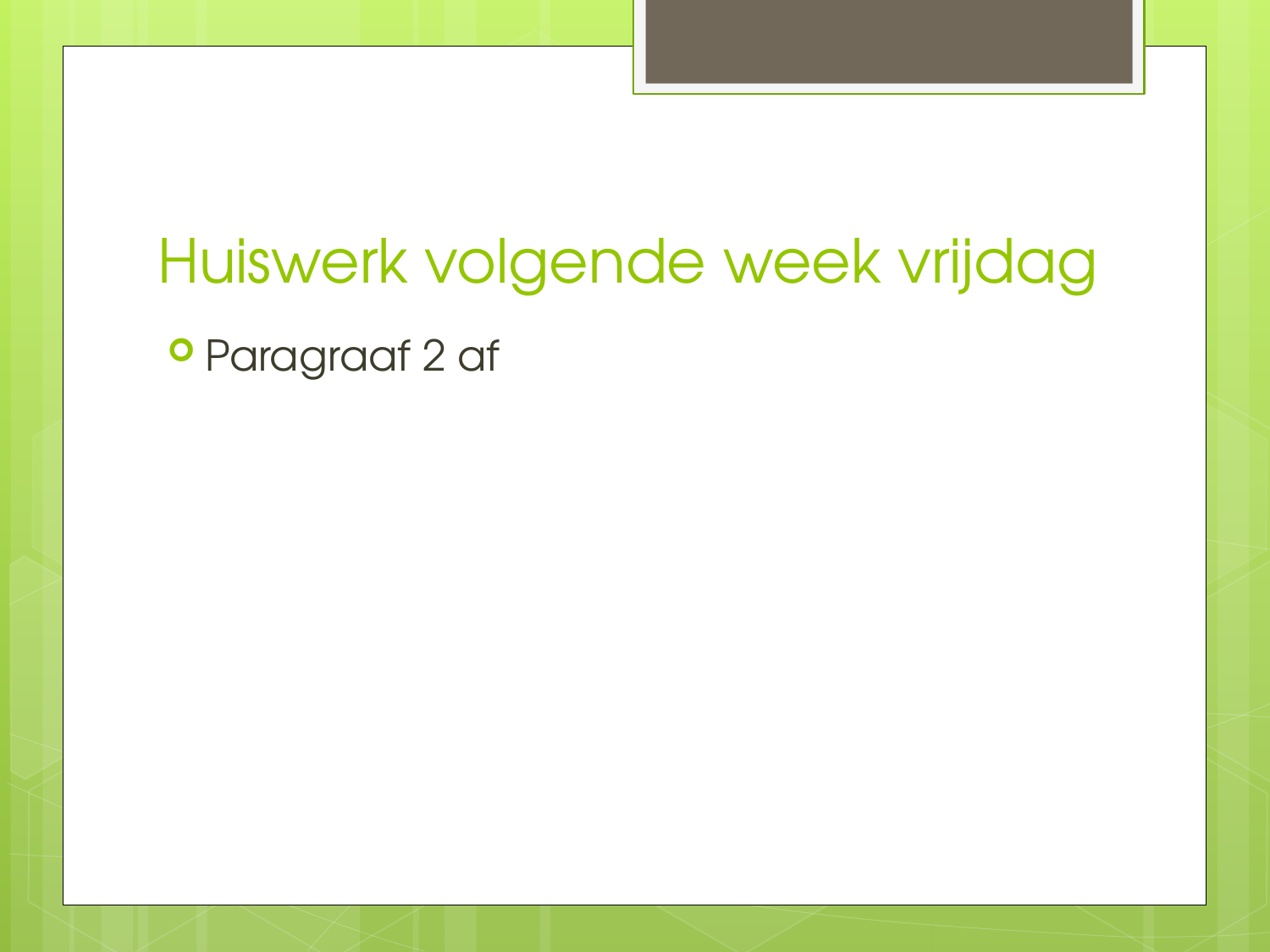

# Huiswerk volgende week vrijdag
Paragraaf 2 af